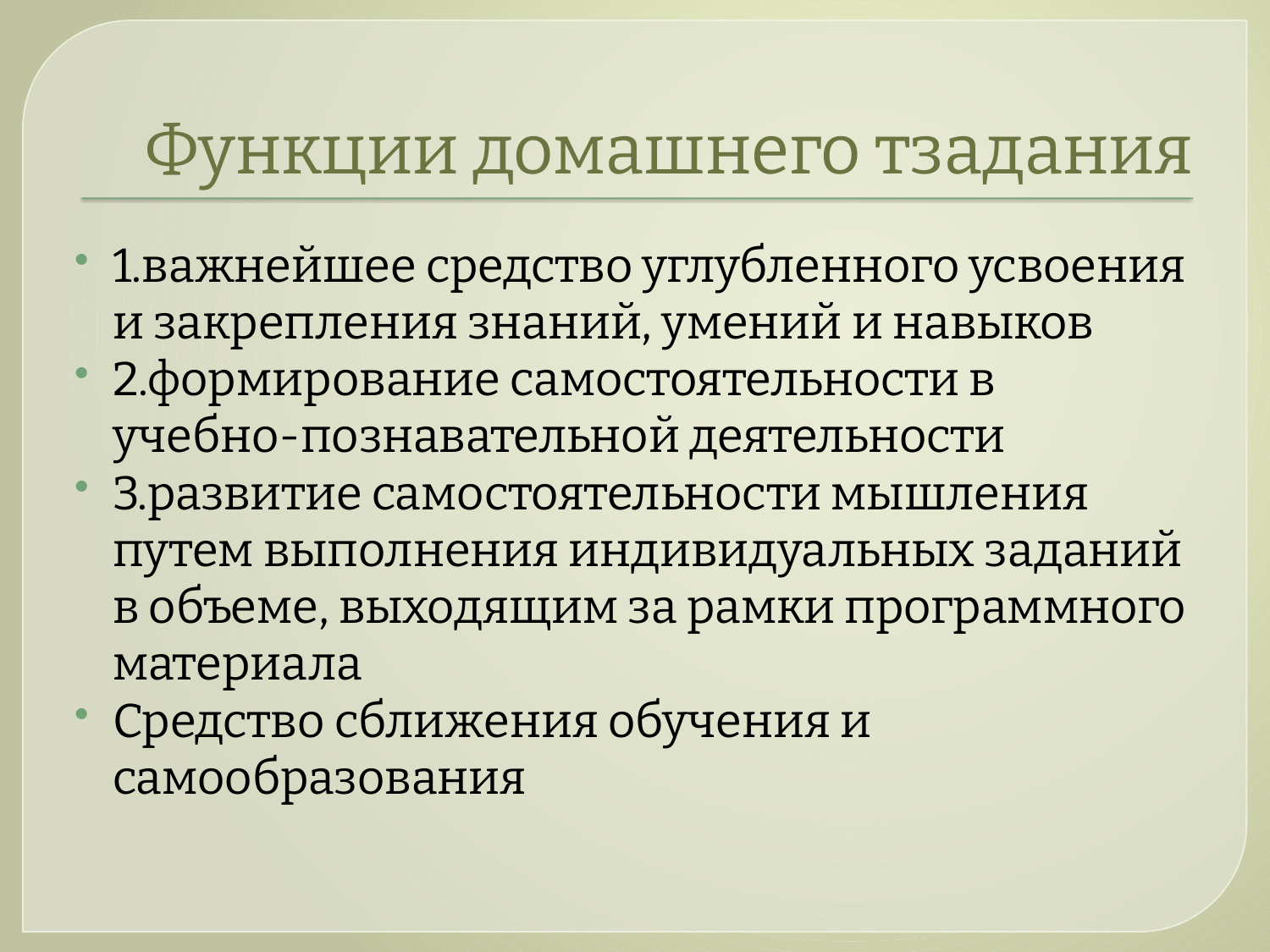

# Функции домашнего тзадания
1.важнейшее средство углубленного усвоения и закрепления знаний, умений и навыков
2.формирование самостоятельности в учебно-познавательной деятельности
3.развитие самостоятельности мышления путем выполнения индивидуальных заданий в объеме, выходящим за рамки программного материала
Средство сближения обучения и самообразования